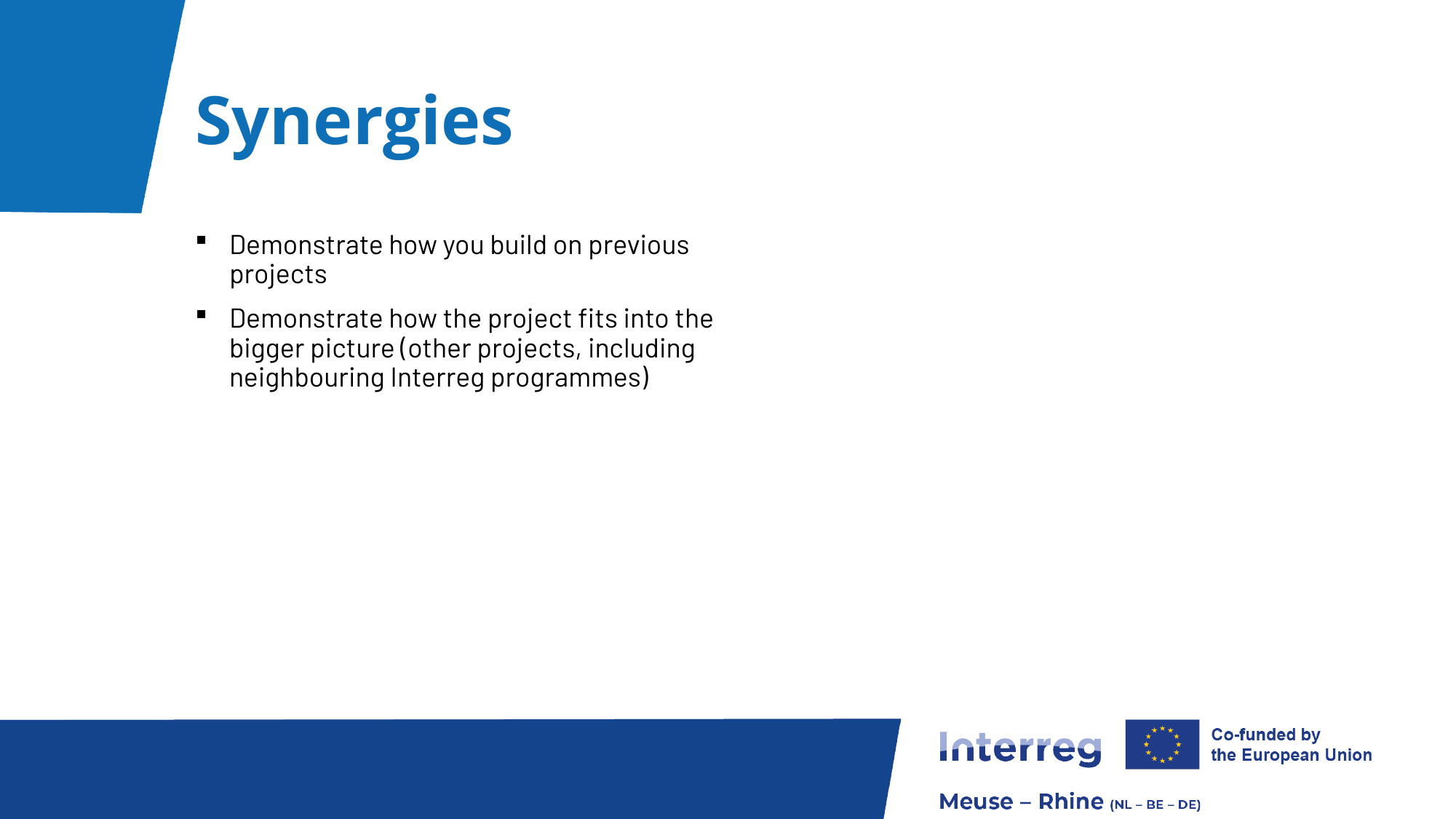

# Synergies
Demonstrate how you build on previous projects
Demonstrate how the project fits into the bigger picture (other projects, including neighbouring Interreg programmes)